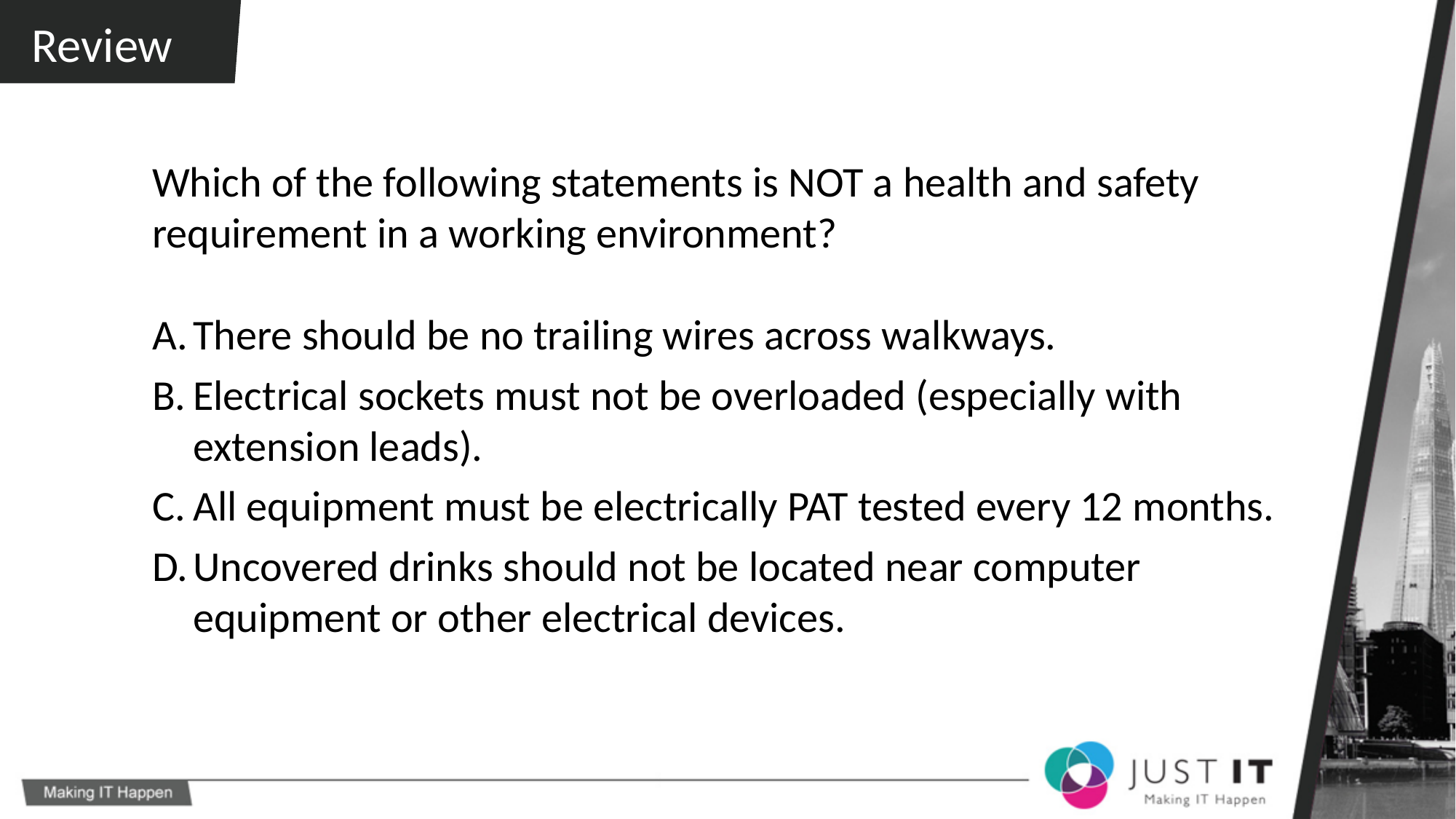

Review
Which of the following statements is NOT a health and safety requirement in a working environment?

There should be no trailing wires across walkways.
Electrical sockets must not be overloaded (especially with extension leads).
All equipment must be electrically PAT tested every 12 months.
Uncovered drinks should not be located near computer equipment or other electrical devices.